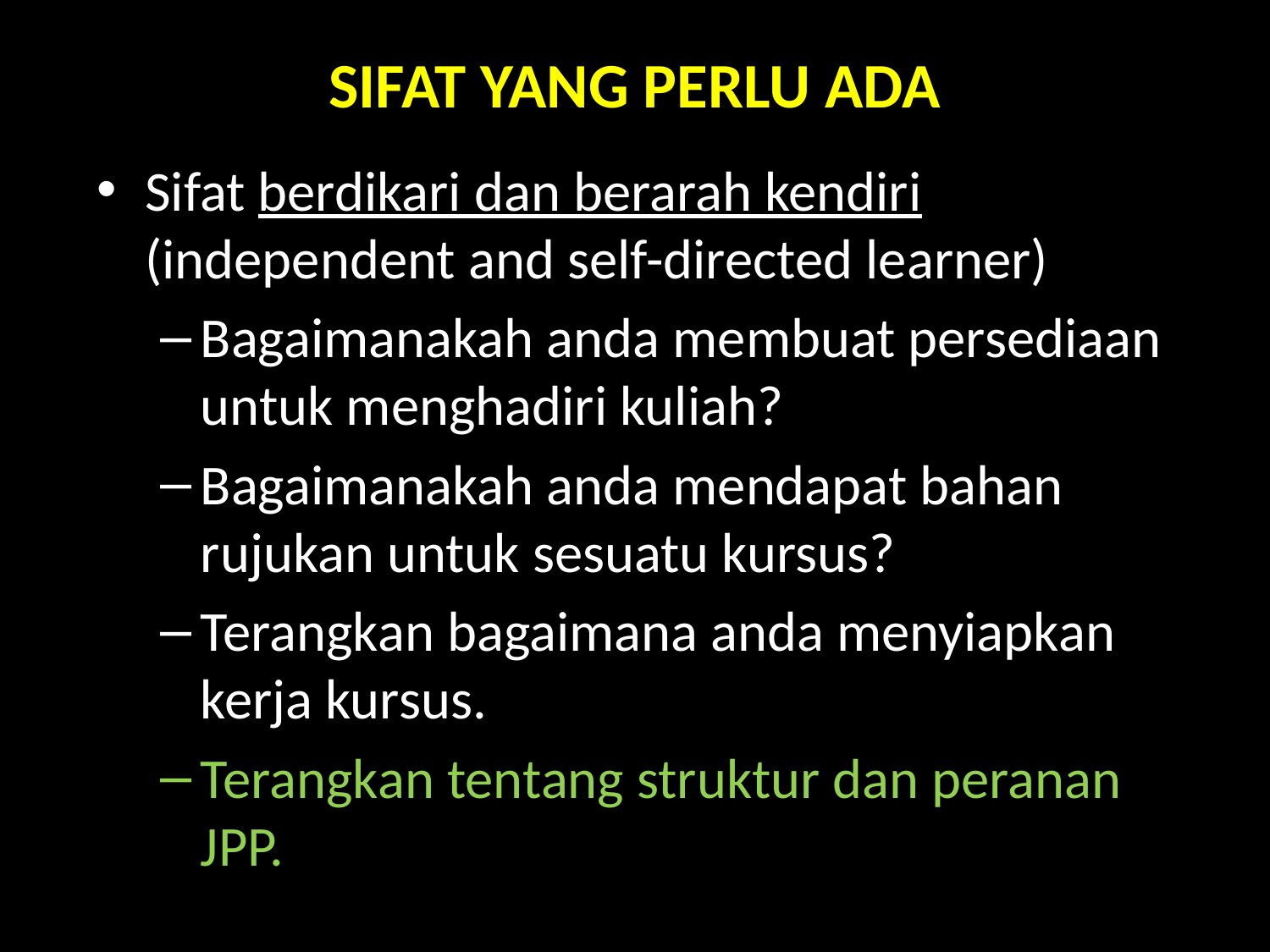

# SIFAT YANG PERLU ADA
Sifat berdikari dan berarah kendiri (independent and self-directed learner)
Bagaimanakah anda membuat persediaan untuk menghadiri kuliah?
Bagaimanakah anda mendapat bahan rujukan untuk sesuatu kursus?
Terangkan bagaimana anda menyiapkan kerja kursus.
Terangkan tentang struktur dan peranan JPP.